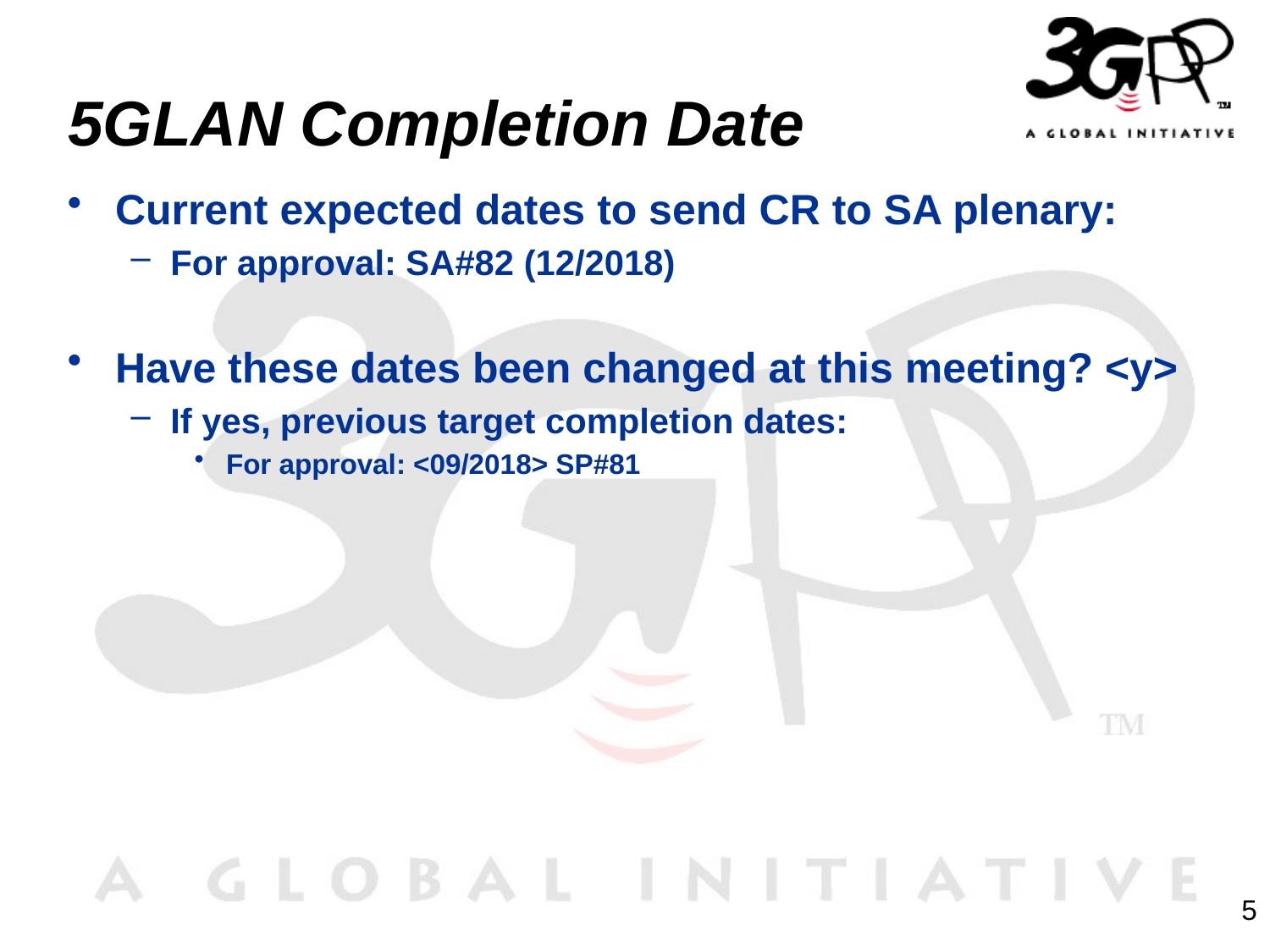

# 5GLAN Completion Date
Current expected dates to send CR to SA plenary:
For approval: SA#82 (12/2018)

Have these dates been changed at this meeting? <y>
If yes, previous target completion dates:
For approval: <09/2018> SP#81
5